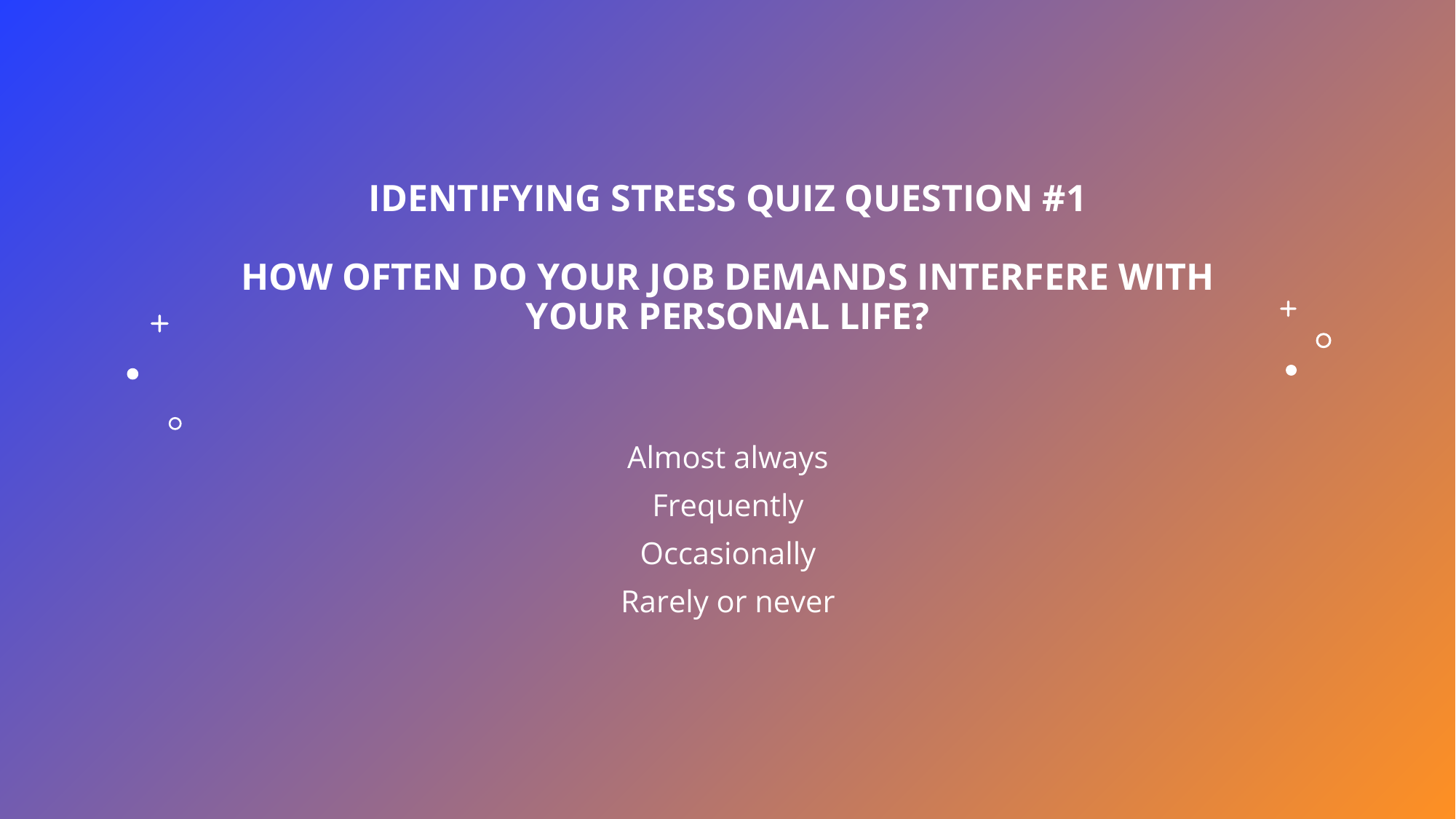

# IDENTIFYING STRESS QUIZ QUESTION #1 HOW OFTEN DO YOUR JOB DEMANDS INTERFERE WITH YOUR PERSONAL LIFE?

Almost always
Frequently
Occasionally
Rarely or never